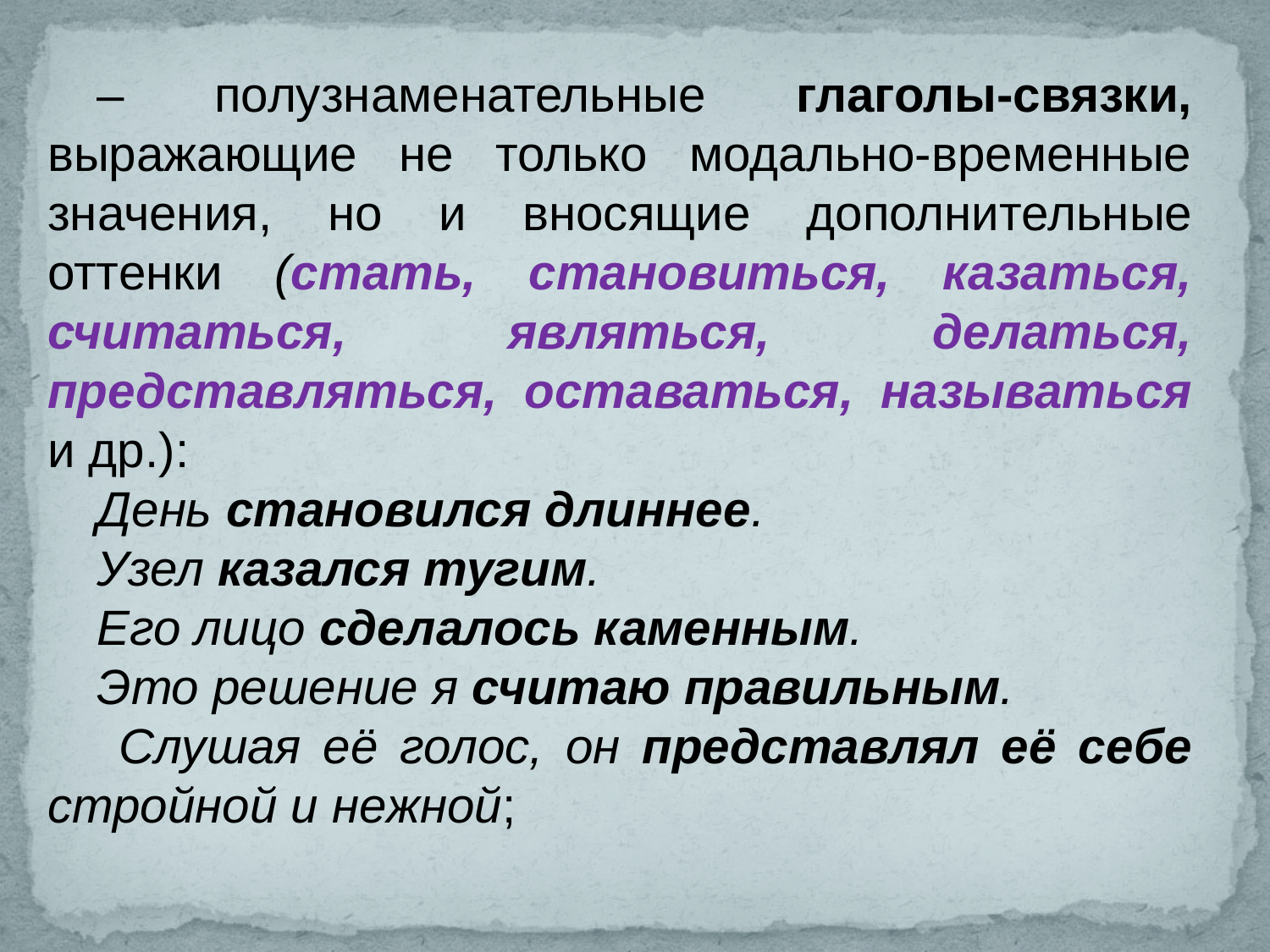

– полузнаменательные глаголы-связки, выражающие не только модально-временные значения, но и вносящие дополнитель­ные оттенки (стать, становиться, казаться, считаться, являться, делаться, представляться, оставаться, называться и др.):
День становился длиннее.
Узел казался тугим.
Его лицо сделалось каменным.
Это решение я считаю правильным.
 Слушая её голос, он представлял её себе стройной и нежной;